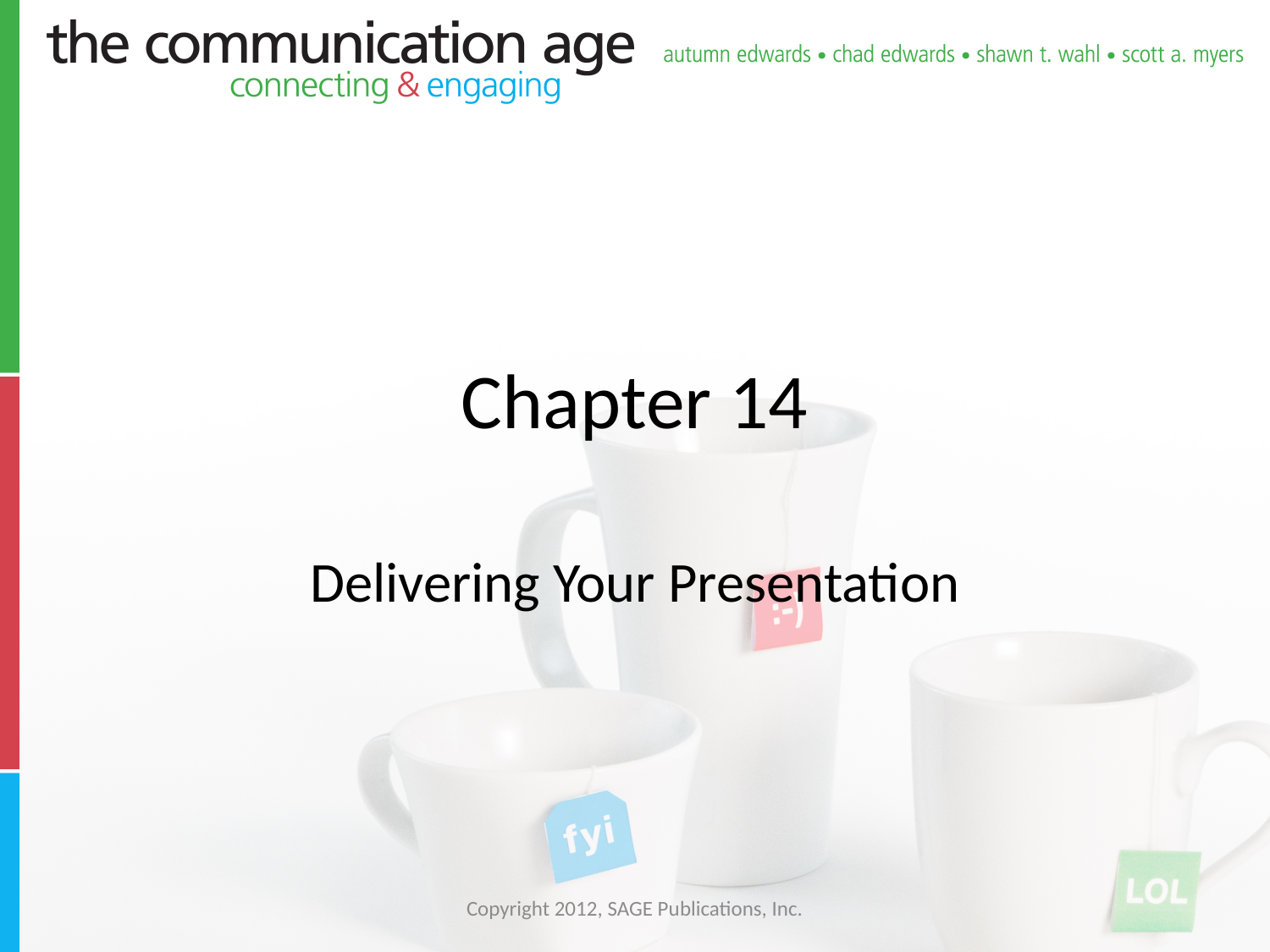

# Chapter 14
Delivering Your Presentation
Copyright 2012, SAGE Publications, Inc.